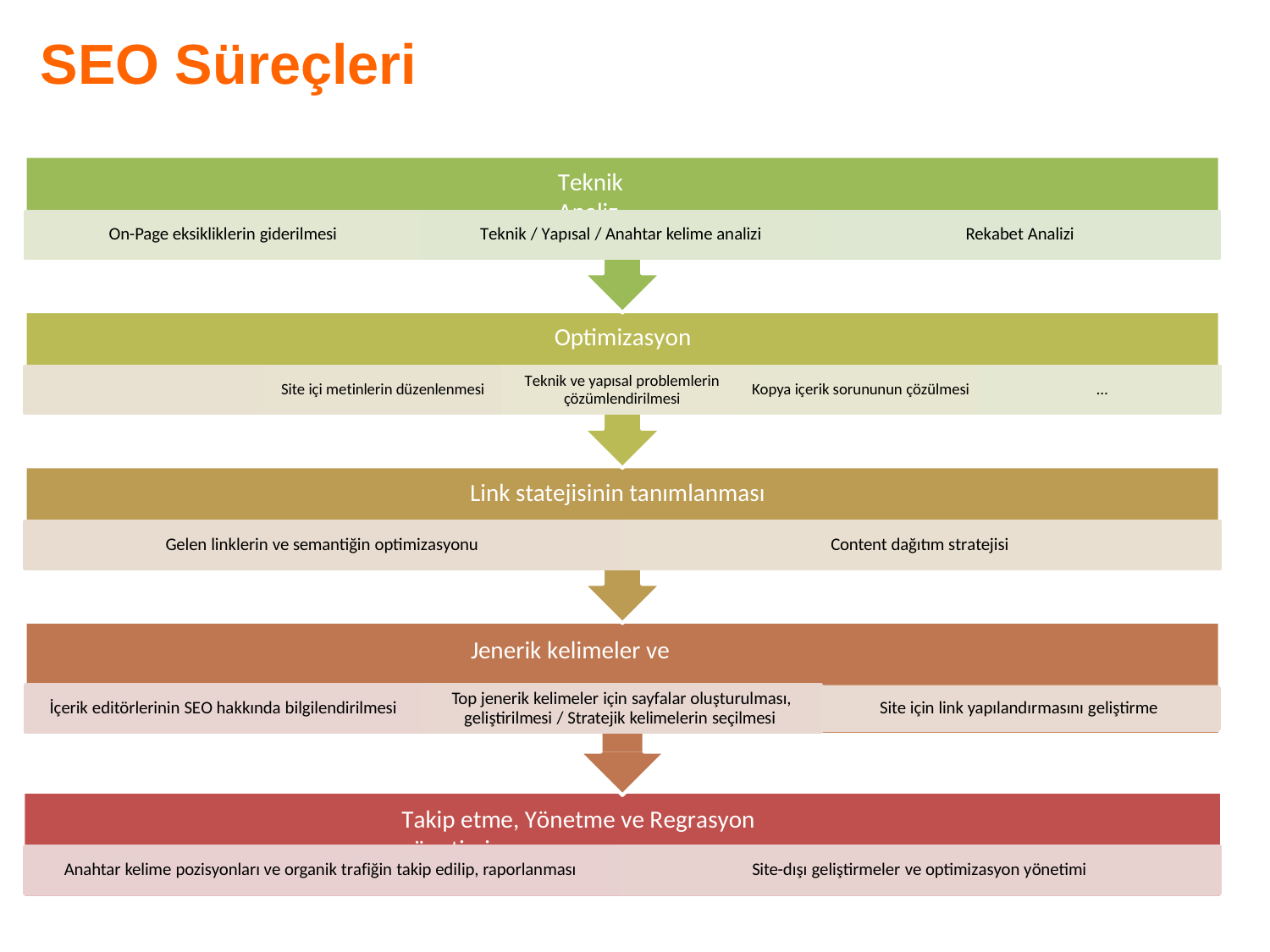

SEO Süreçleri

Teknik Analiz

On-Page eksikliklerin giderilmesi
Teknik / Yapısal / Anahtar kelime analizi
Rekabet Analizi

Optimizasyon

Teknik ve yapısal problemlerin çözümlendirilmesi
Site içi metinlerin düzenlenmesi
Kopya içerik sorununun çözülmesi
…

Link statejisinin tanımlanması

Gelen linklerin ve semantiğin optimizasyonu
Content dağıtım stratejisi

Jenerik kelimeler ve

Top jenerik kelimeler için sayfalar oluşturulması, geliştirilmesi / Stratejik kelimelerin seçilmesi
İçerik editörlerinin SEO hakkında bilgilendirilmesi
Site için link yapılandırmasını geliştirme

Takip etme, Yönetme ve Regrasyon yönetimi

Anahtar kelime pozisyonları ve organik trafiğin takip edilip, raporlanması
Site-dışı geliştirmeler ve optimizasyon yönetimi